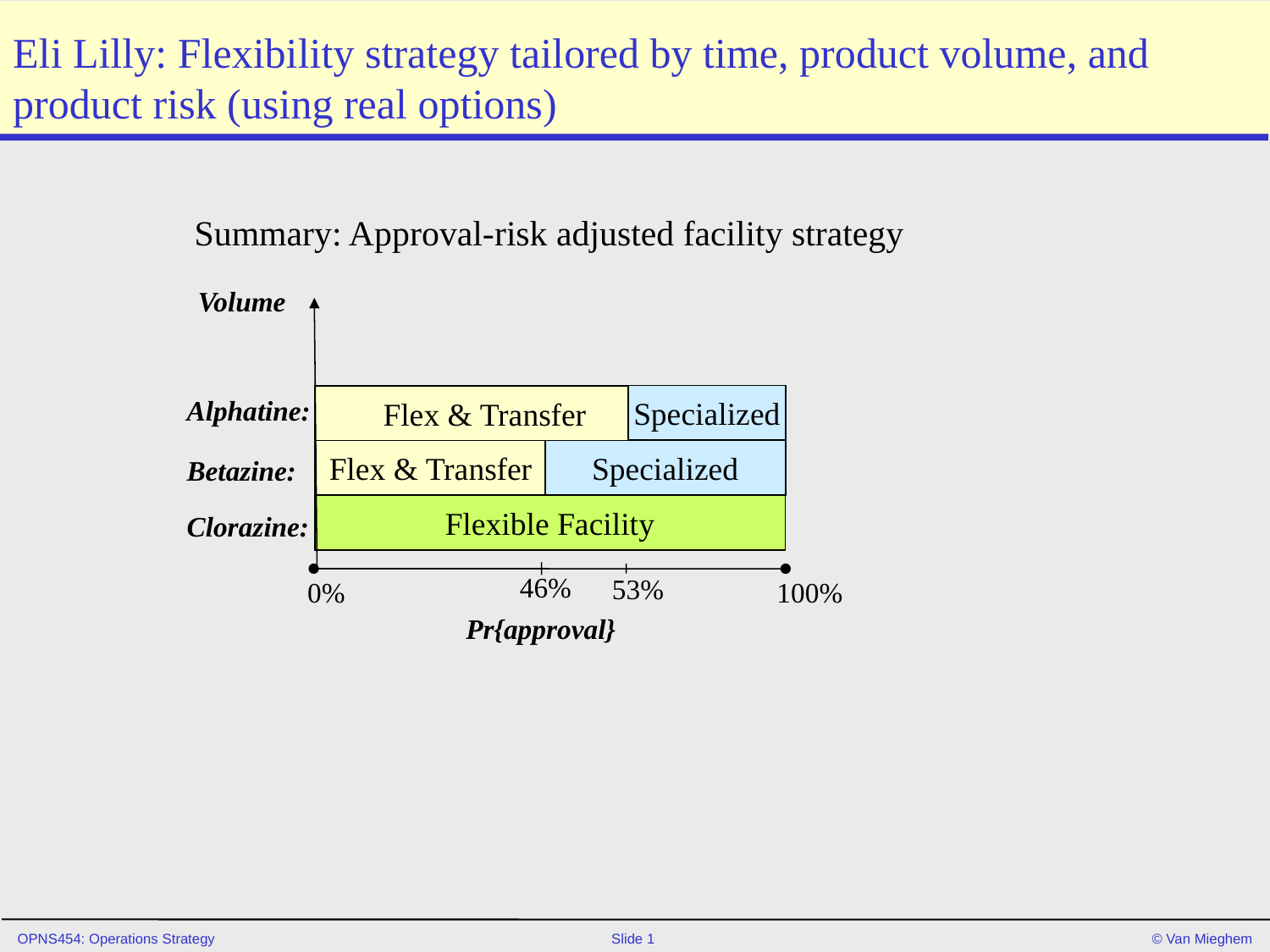

# Eli Lilly: Flexibility strategy tailored by time, product volume, and product risk (using real options)
Summary: Approval-risk adjusted facility strategy
Specialized
Flex & Transfer
Alphatine:
Flex & Transfer
Specialized
Betazine:
Flexible Facility
Clorazine:

46%

53%

0%
100%
Pr{approval}
Volume